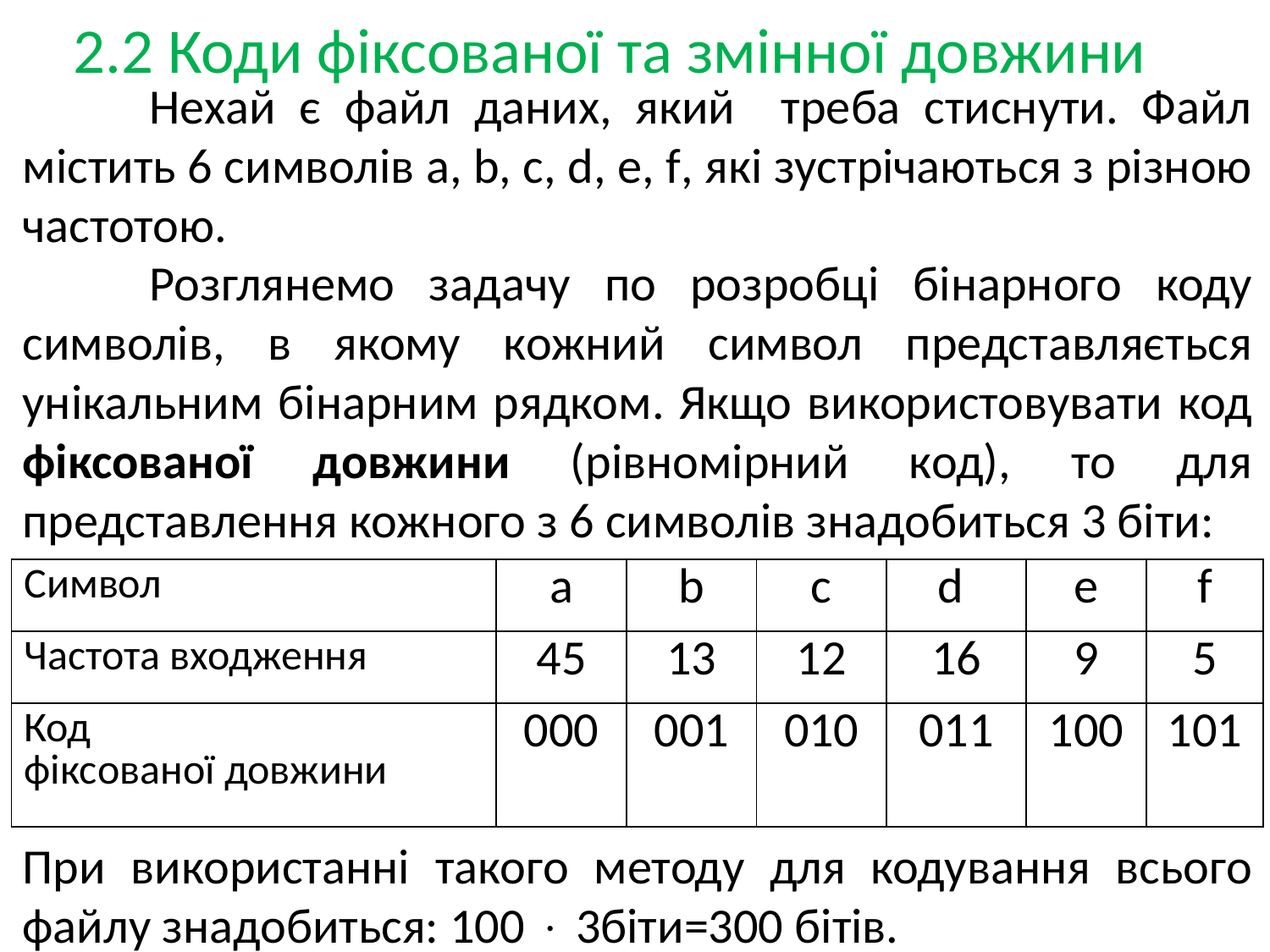

2.2 Коди фіксованої та змінної довжини
	Нехай є файл даних, який  треба стиснути. Файл містить 6 символів a, b, c, d, e, f, які зустрічаються з різною частотою.
	Розглянемо задачу по розробці бінарного коду символів, в якому кожний символ представляється унікальним бінарним рядком. Якщо використовувати код фіксованої довжини (рівномірний код), то для представлення кожного з 6 символів знадобиться 3 біти:
| Символ | a | b | c | d | e | f |
| --- | --- | --- | --- | --- | --- | --- |
| Частота входження | 45 | 13 | 12 | 16 | 9 | 5 |
| Код фіксованої довжини | 000 | 001 | 010 | 011 | 100 | 101 |
При використанні такого методу для кодування всього файлу знадобиться: 100 ⋅ 3біти=300 бітів.